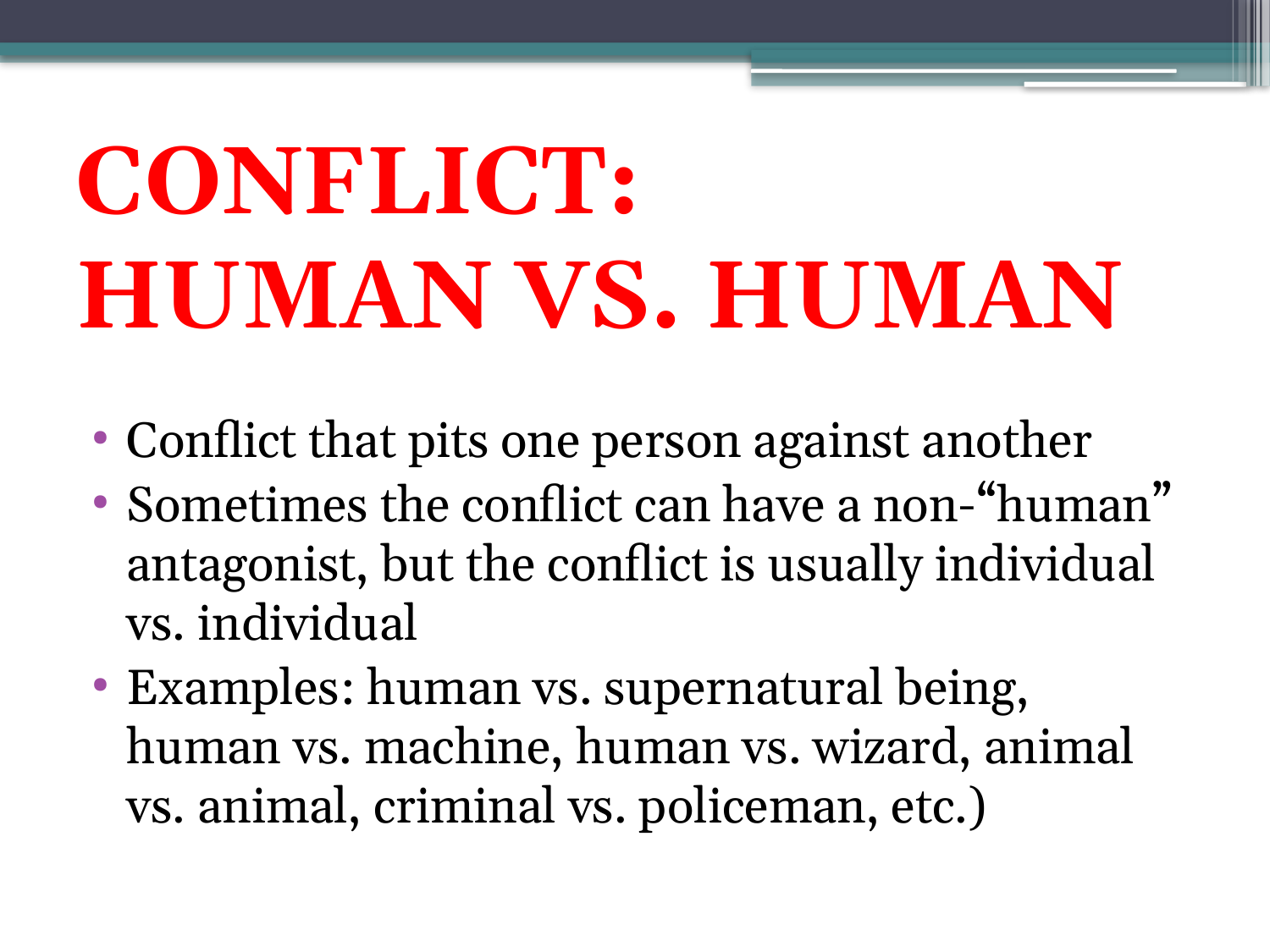

# CONFLICT: HUMAN VS. HUMAN
Conflict that pits one person against another
Sometimes the conflict can have a non-“human” antagonist, but the conflict is usually individual vs. individual
Examples: human vs. supernatural being, human vs. machine, human vs. wizard, animal vs. animal, criminal vs. policeman, etc.)